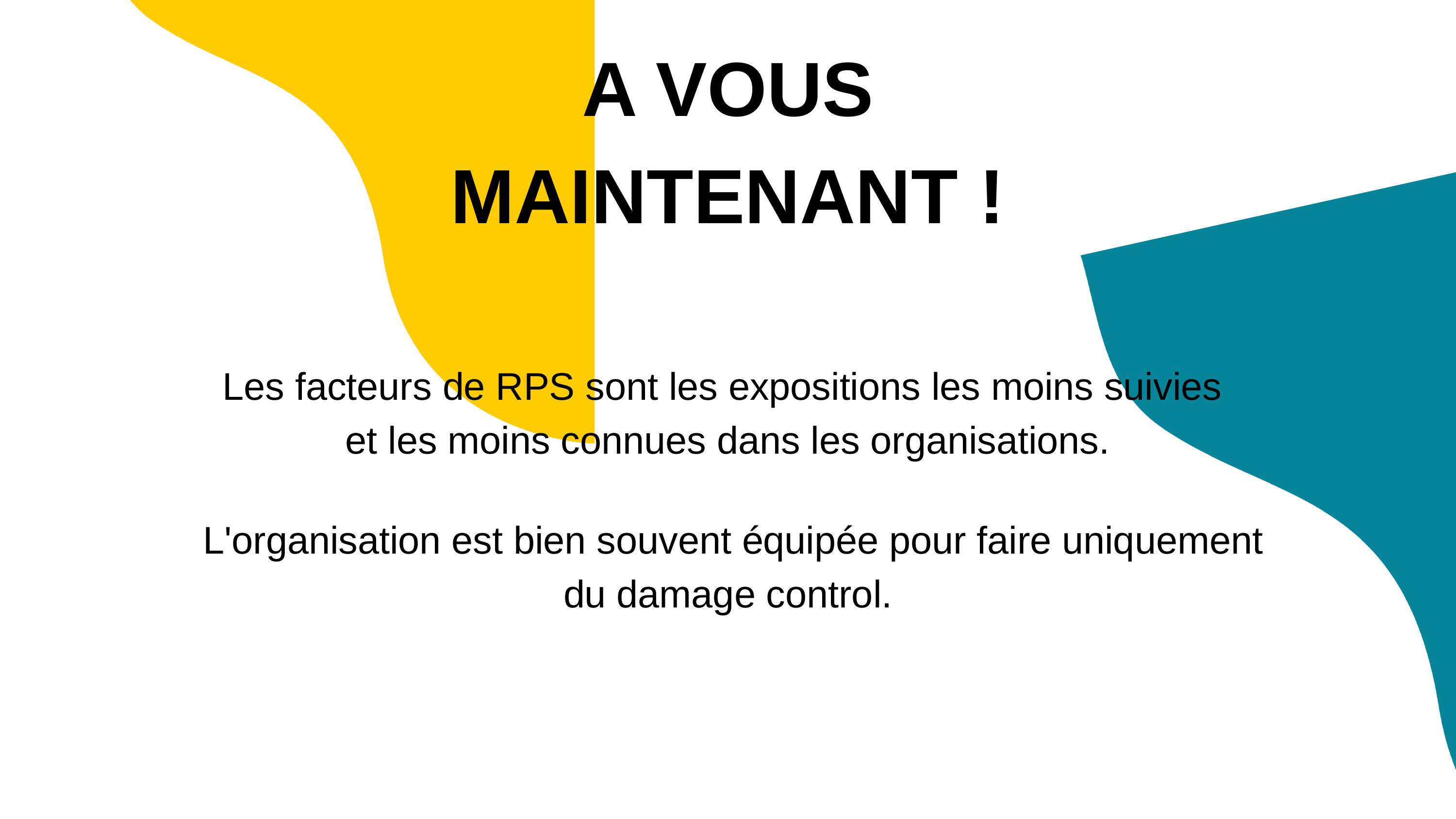

A VOUS MAINTENANT !

Les facteurs de RPS sont les expositions les moins suivies
et les moins connues dans les organisations.​​
 L'organisation est bien souvent équipée pour faire uniquement
du damage control.​